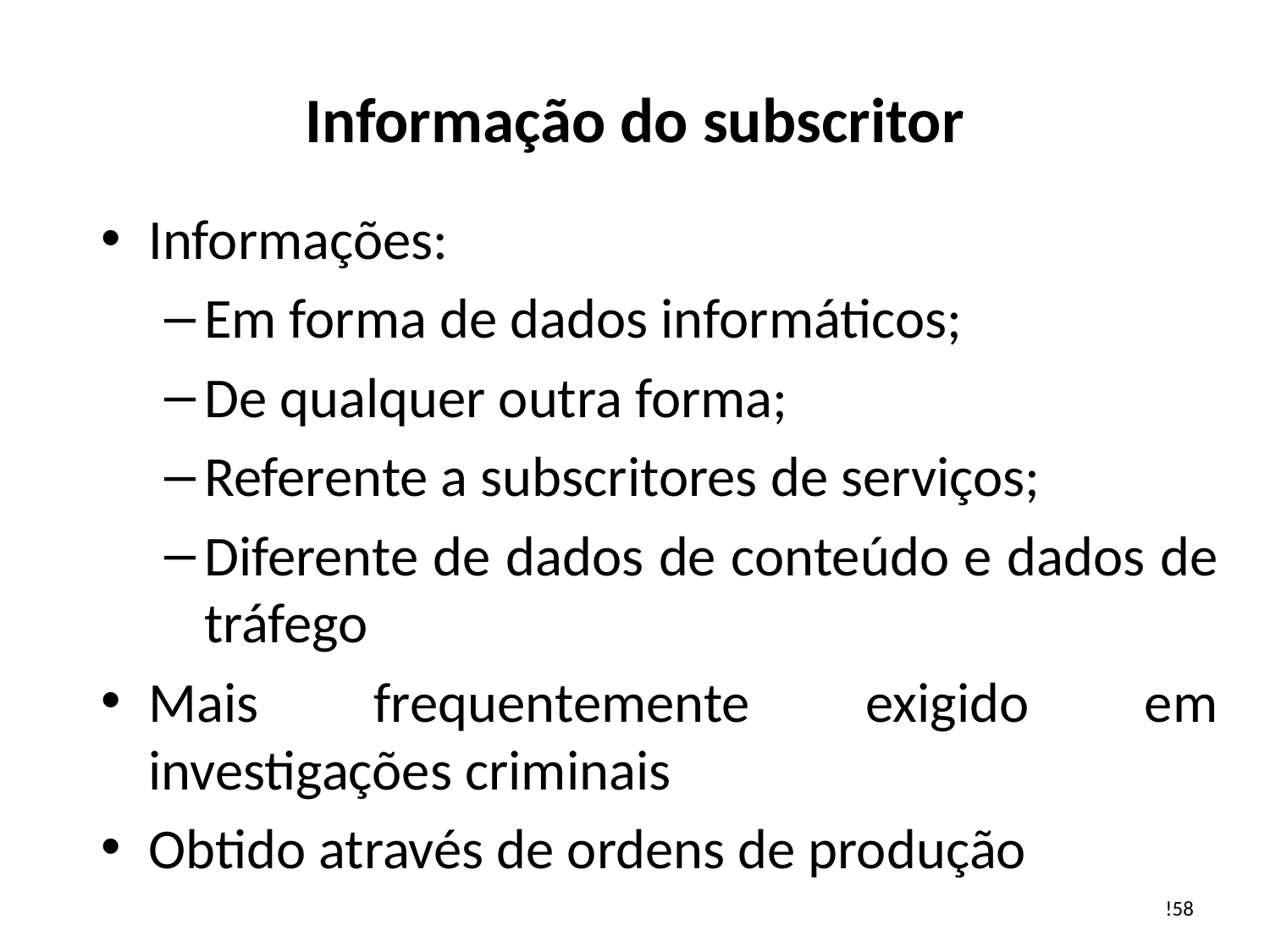

# Informação do subscritor
Informações:
Em forma de dados informáticos;
De qualquer outra forma;
Referente a subscritores de serviços;
Diferente de dados de conteúdo e dados de tráfego
Mais frequentemente exigido em investigações criminais
Obtido através de ordens de produção
!58